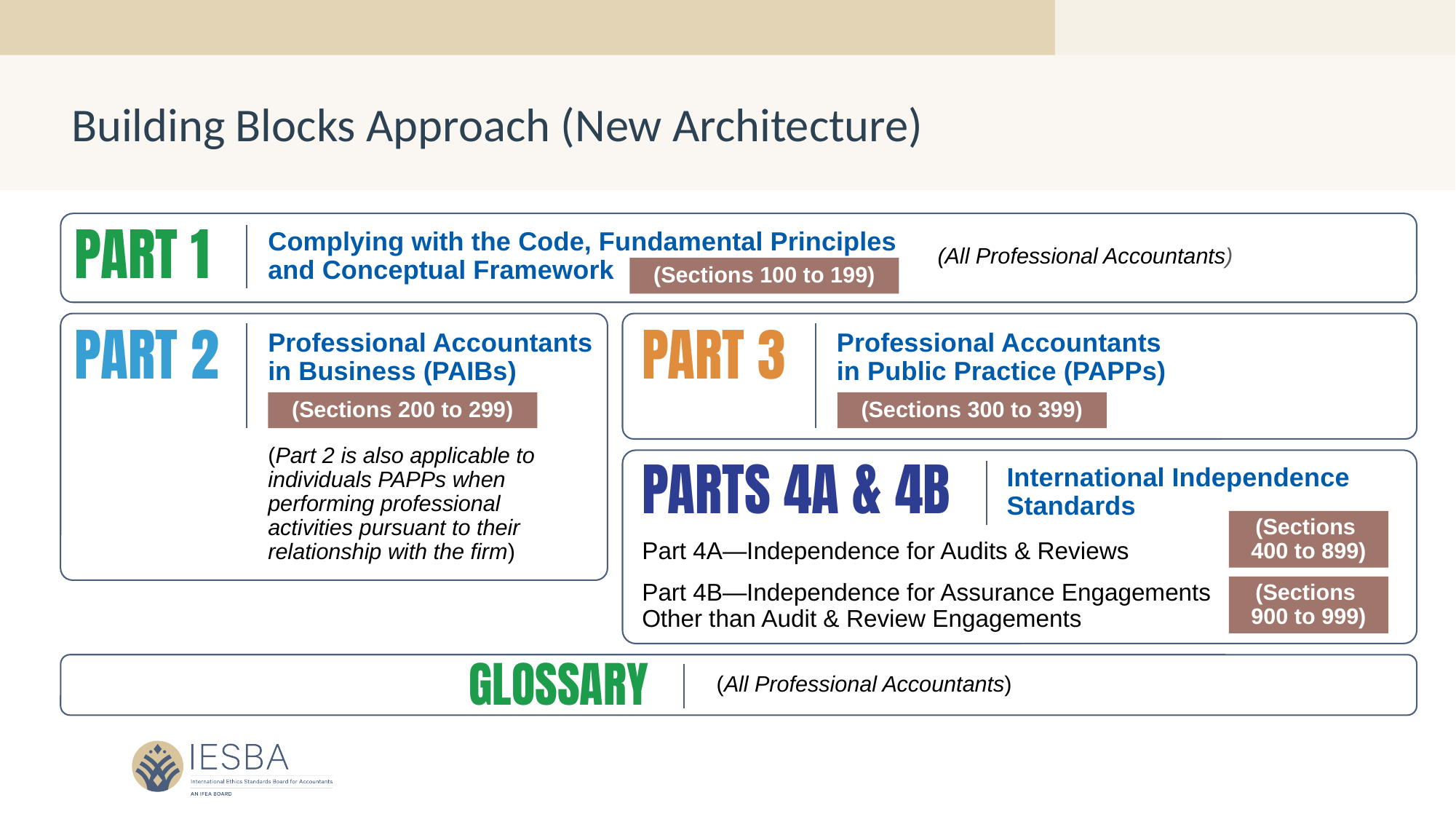

# Building Blocks Approach (New Architecture)
Complying with the Code, Fundamental Principles
and Conceptual Framework

PART 1
(All Professional Accountants)
(Sections 100 to 199)
Professional Accountants in Business (PAIBs)
Professional Accountants
in Public Practice (PAPPs)

PART 2
PART 3
(Sections 200 to 299)
(Sections 300 to 399)
(Part 2 is also applicable to individuals PAPPs when performing professional activities pursuant to their relationship with the firm)

PARTS 4A & 4B
International Independence
Standards
(Sections
400 to 899)
Part 4A—Independence for Audits & Reviews
(Sections
900 to 999)
Part 4B—Independence for Assurance Engagements Other than Audit & Review Engagements

(All Professional Accountants)
GLOSSARY